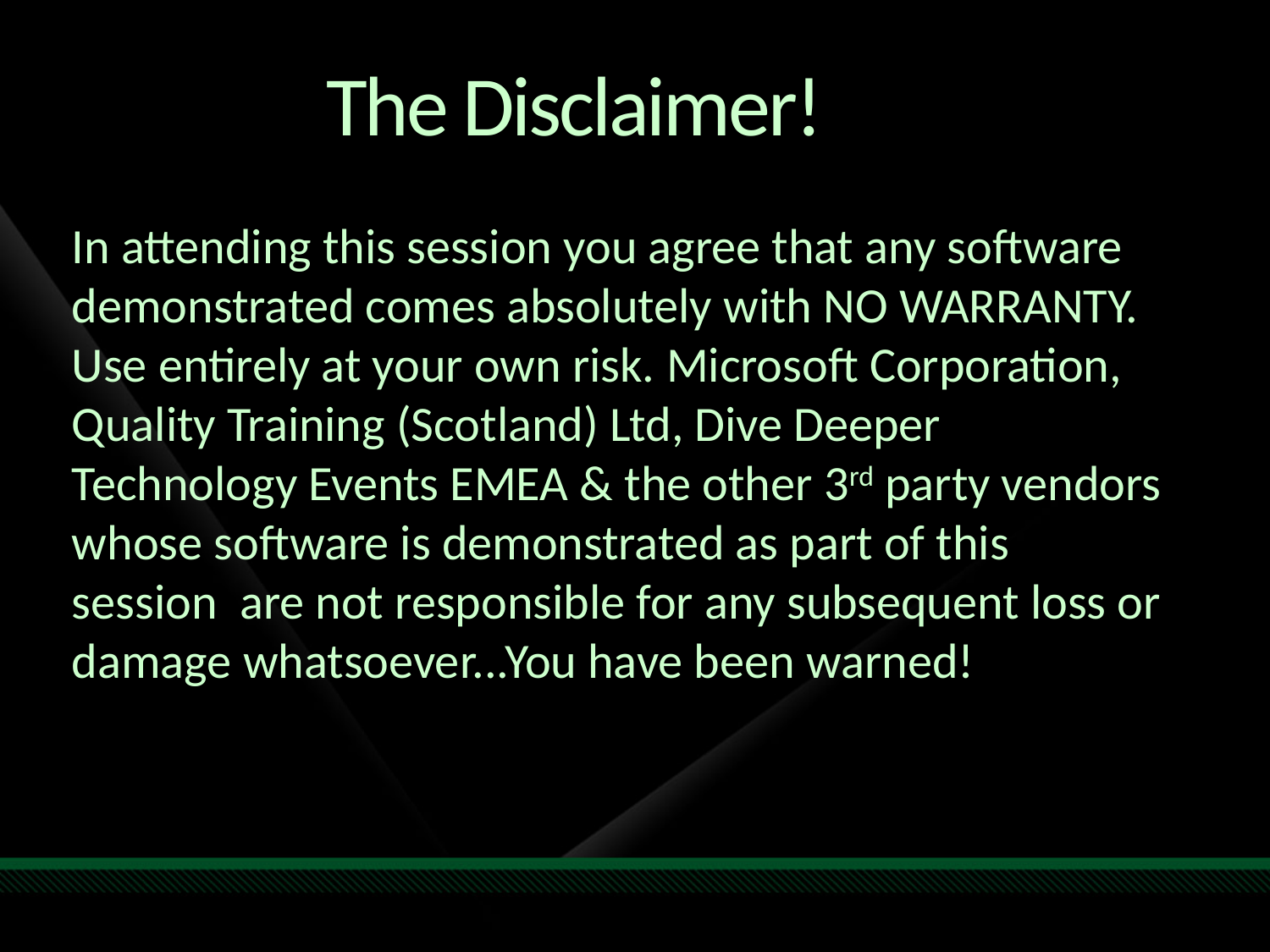

The Disclaimer!
In attending this session you agree that any software demonstrated comes absolutely with NO WARRANTY. Use entirely at your own risk. Microsoft Corporation, Quality Training (Scotland) Ltd, Dive Deeper Technology Events EMEA & the other 3rd party vendors whose software is demonstrated as part of this session  are not responsible for any subsequent loss or damage whatsoever...You have been warned!